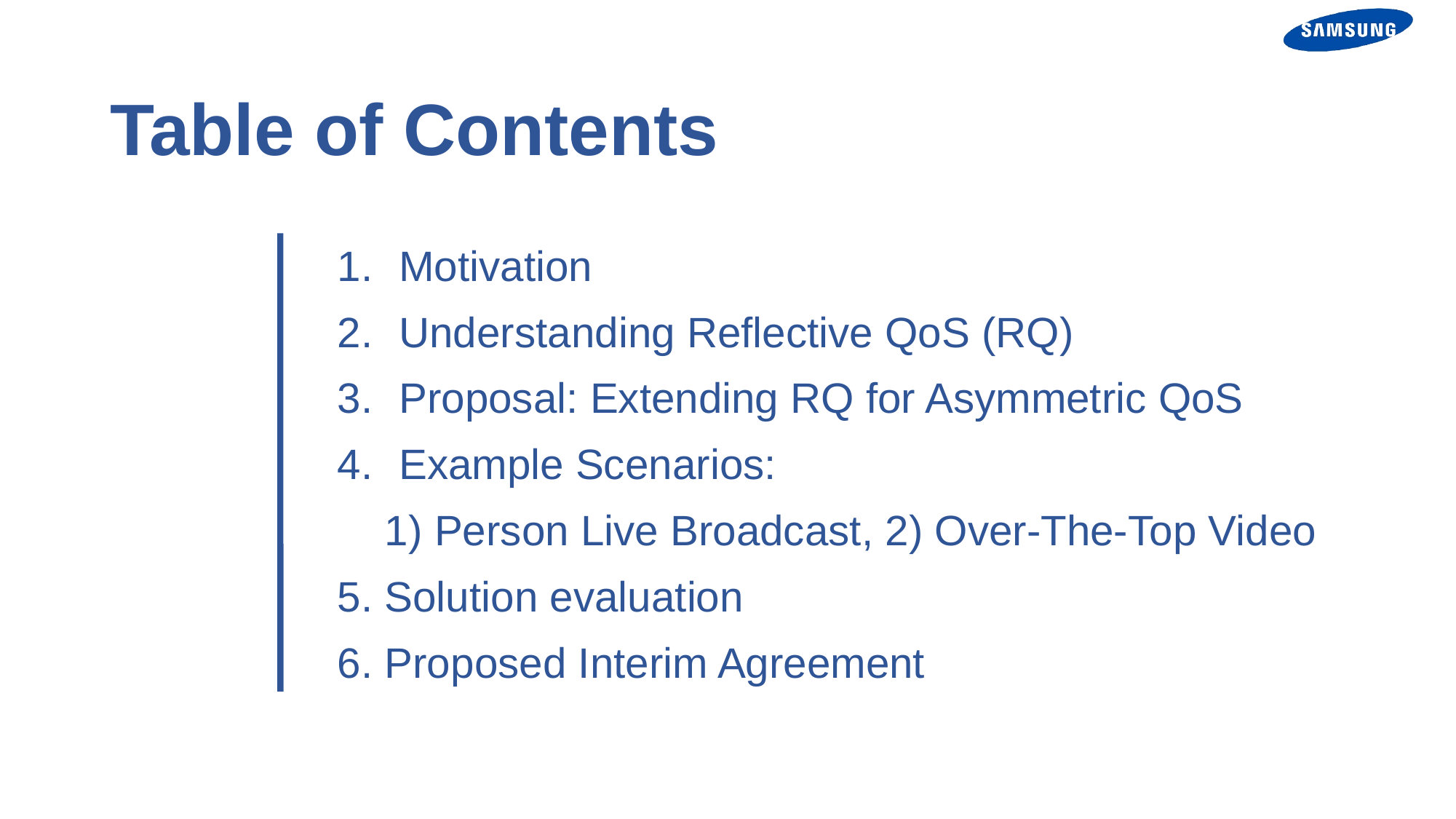

# Table of Contents
Motivation
Understanding Reflective QoS (RQ)
Proposal: Extending RQ for Asymmetric QoS
Example Scenarios:
    1) Person Live Broadcast, 2) Over-The-Top Video
5. Solution evaluation
6. Proposed Interim Agreement